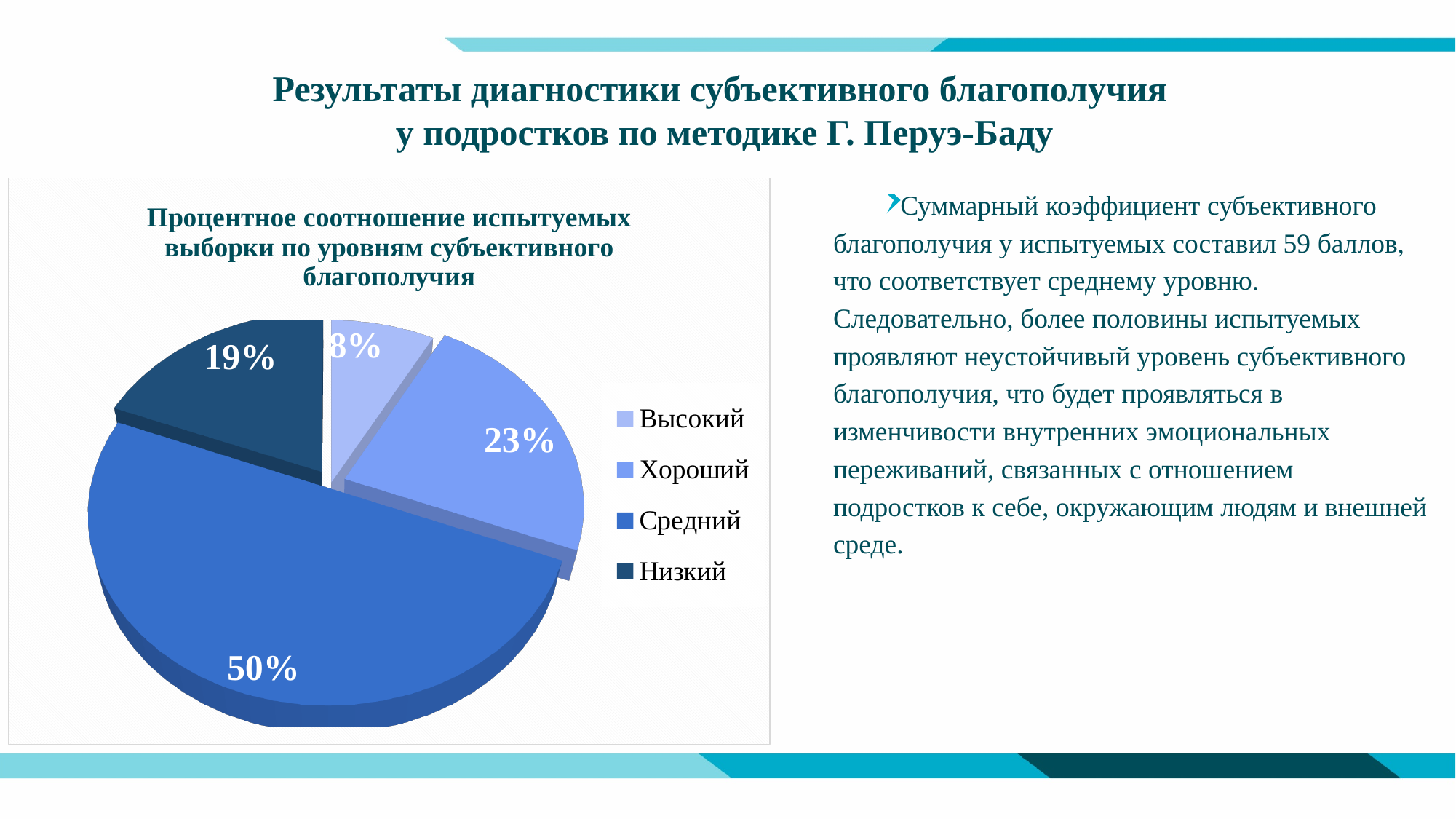

# Результаты диагностики субъективного благополучия у подростков по методике Г. Перуэ-Баду

[unsupported chart]

Суммарный коэффициент субъективного благополучия у испытуемых составил 59 баллов, что соответствует среднему уровню. Следовательно, более половины испытуемых проявляют неустойчивый уровень субъективного благополучия, что будет проявляться в изменчивости внутренних эмоциональных переживаний, связанных с отношением подростков к себе, окружающим людям и внешней среде.